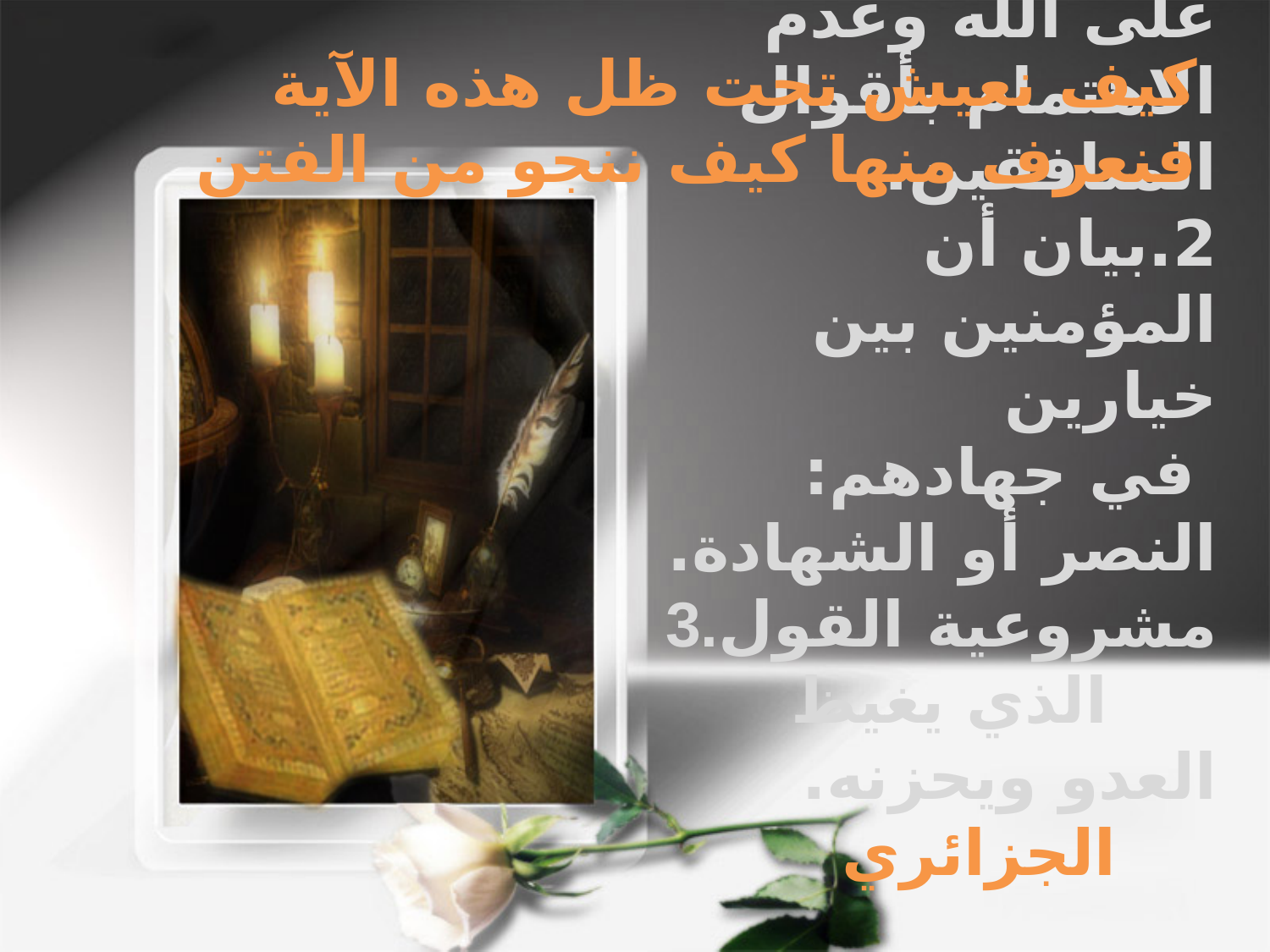

كيف نعيش تحت ظل هذه الآية فنعرف منها كيف ننجو من الفتن
1.وجوب التوكل على الله وعدم
الاهتمام بأقوال المنافقين.
2.بيان أن المؤمنين بين خيارين
 في جهادهم: النصر أو الشهادة.
3.مشروعية القول الذي يغيظ
العدو ويحزنه.   الجزائري